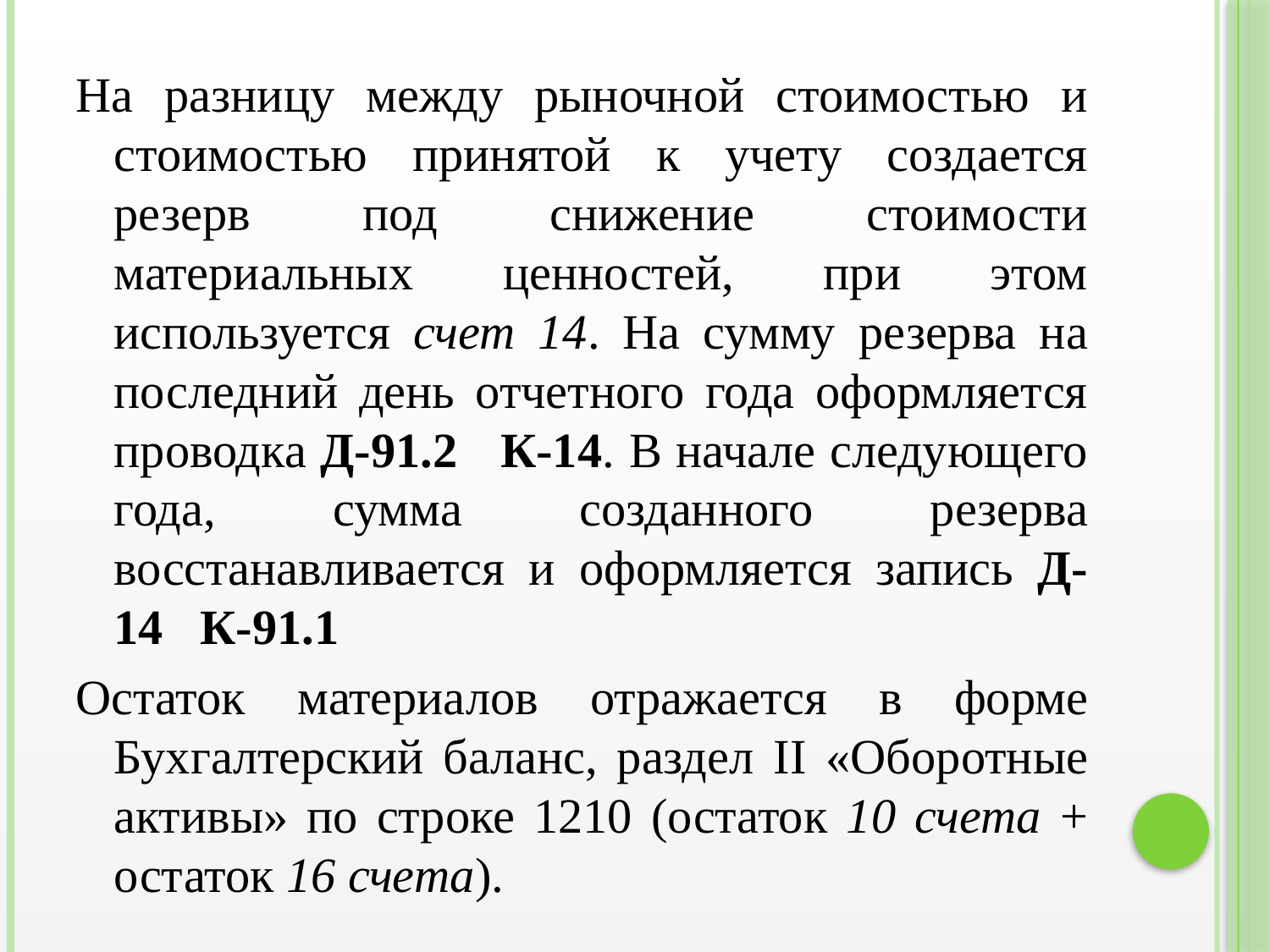

На разницу между рыночной стоимостью и стоимостью принятой к учету создается резерв под снижение стоимости материальных ценностей, при этом используется счет 14. На сумму резерва на последний день отчетного года оформляется проводка Д-91.2   К-14. В начале следующего года, сумма созданного резерва восстанавливается и оформляется запись Д-14   К-91.1
Остаток материалов отражается в форме Бухгалтерский баланс, раздел II «Оборотные активы» по строке 1210 (остаток 10 счета + остаток 16 счета).